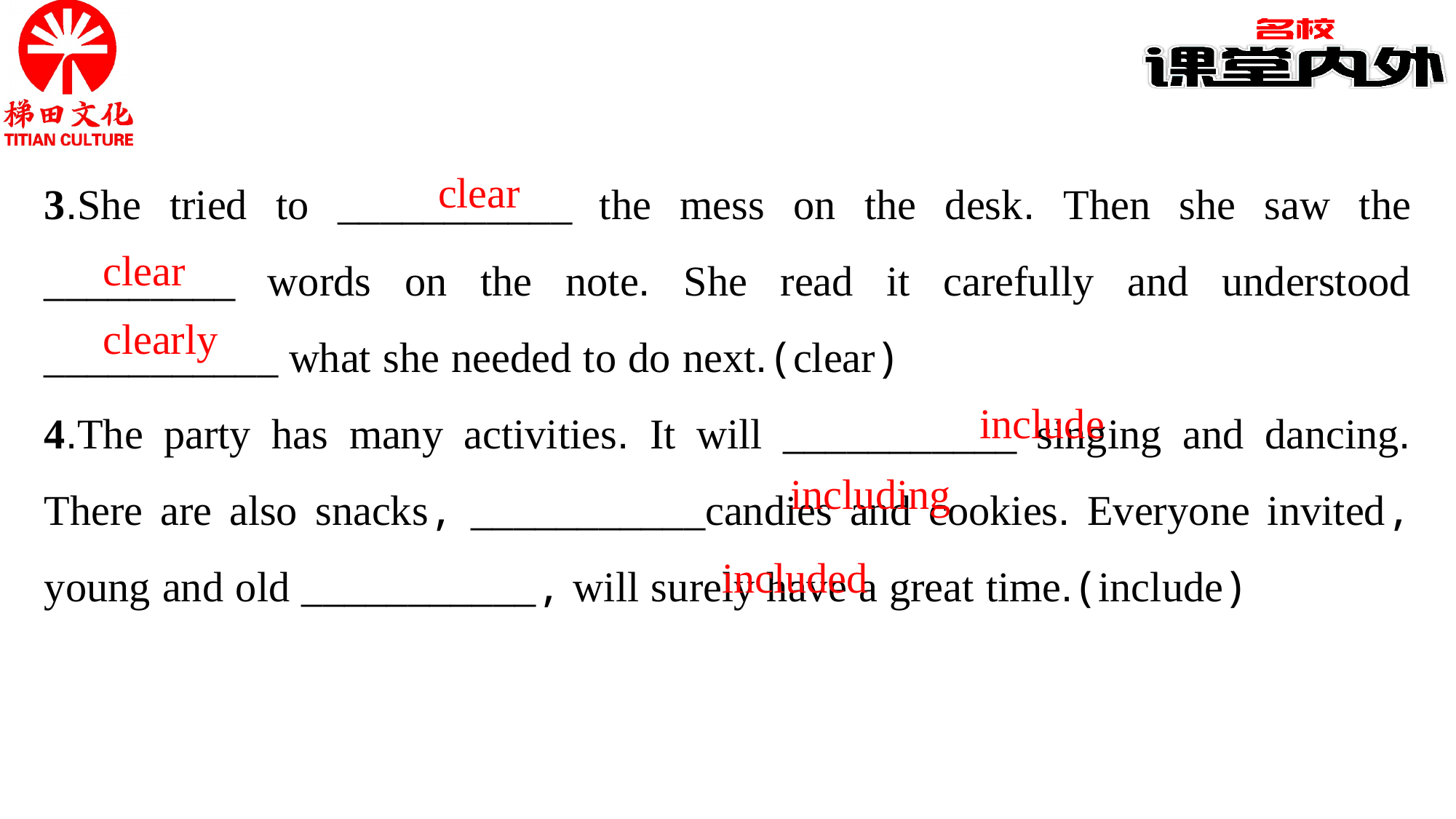

3.She tried to ___________ the mess on the desk. Then she saw the _________ words on the note. She read it carefully and understood ___________ what she needed to do next.(clear)
4.The party has many activities. It will ___________ singing and dancing. There are also snacks, ___________candies and cookies. Everyone invited, young and old ___________, will surely have a great time.(include)
clear
clear
clearly
include
including
included